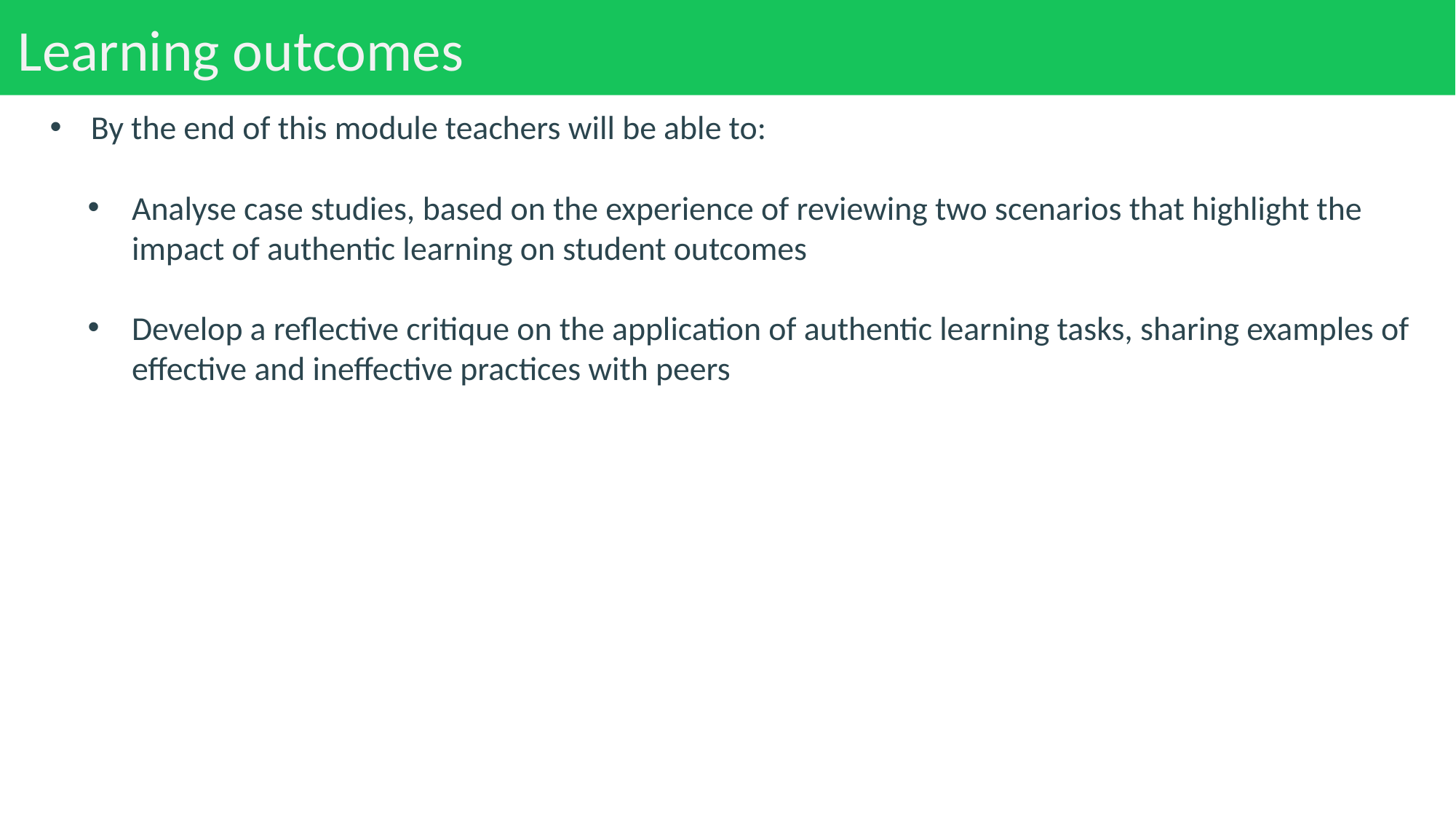

# Learning outcomes
By the end of this module teachers will be able to:
Analyse case studies, based on the experience of reviewing two scenarios that highlight the impact of authentic learning on student outcomes
Develop a reflective critique on the application of authentic learning tasks, sharing examples of effective and ineffective practices with peers